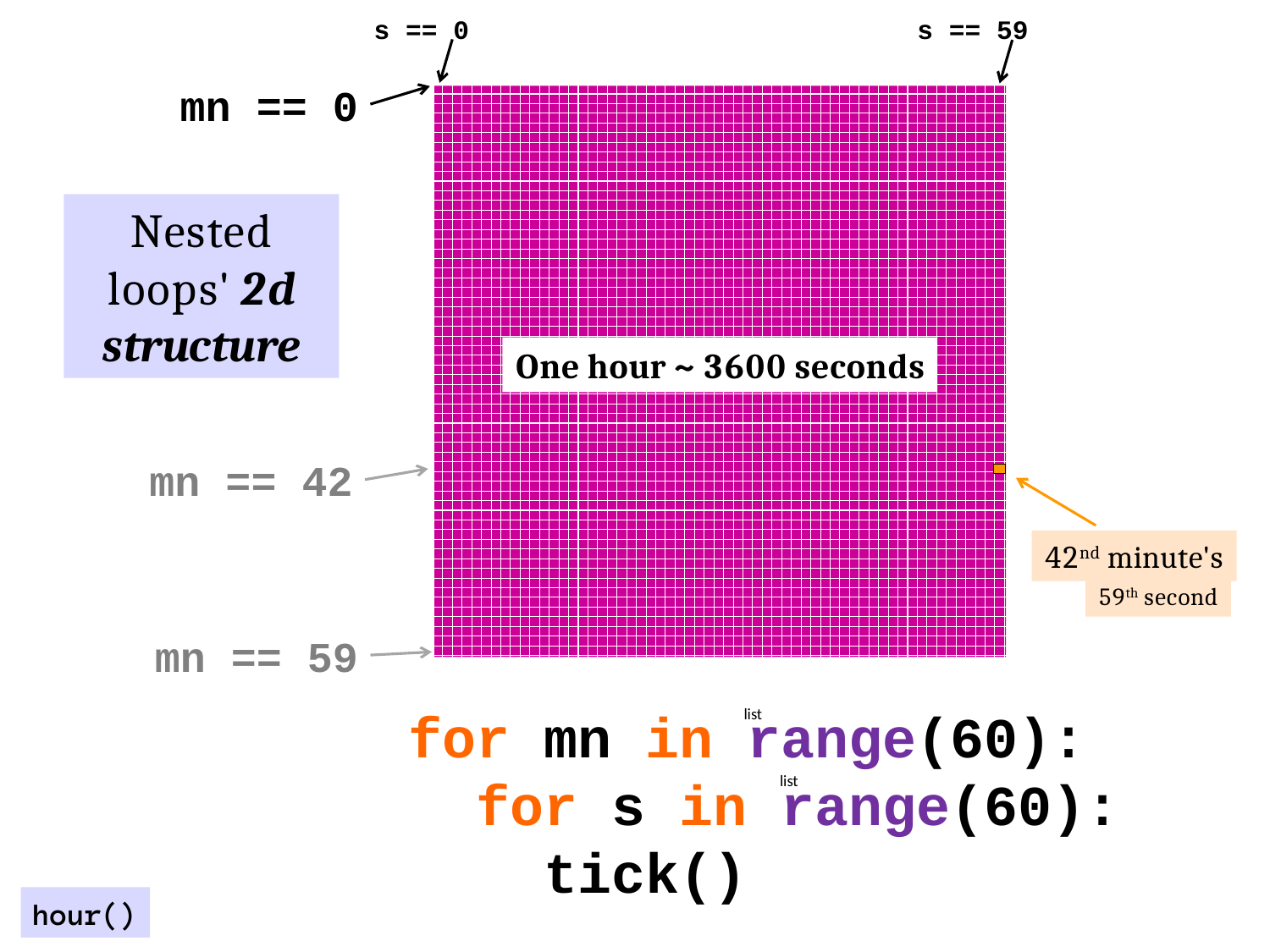

s == 0
s == 59
mn == 0

Nested loops' 2d structure
One hour ~ 3600 seconds
mn == 42

42nd minute's
59th second
mn == 59
for mn in range(60):
  for s in range(60):
    tick()
list
list
hour()